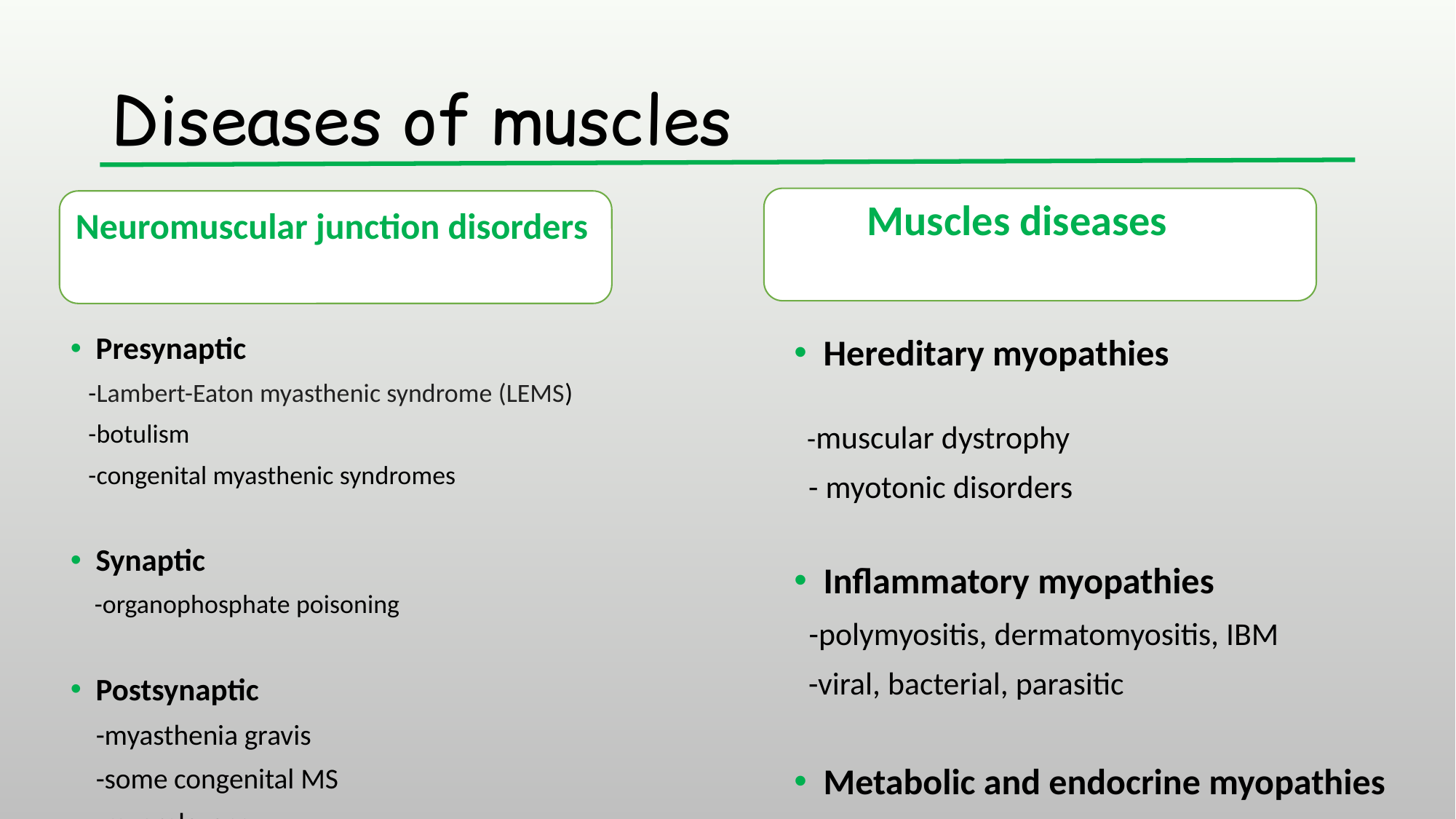

# Diseases of muscles
         Muscles diseases
Neuromuscular junction disorders
Presynaptic
   -Lambert-Eaton myasthenic syndrome (LEMS)
   -botulism
   -congenital myasthenic syndromes

Synaptic
    -organophosphate poisoning

Postsynaptic
    -myasthenia gravis
    -some congenital MS
    -myorelaxans
Hereditary myopathies
  -muscular dystrophy
  - myotonic disorders

Inflammatory myopathies
  -polymyositis, dermatomyositis, IBM
  -viral, bacterial, parasitic

Metabolic and endocrine myopathies
  -glycogenosis, dyslipidemia,
    hypothyroidism, Addison, hyperparathyroidism